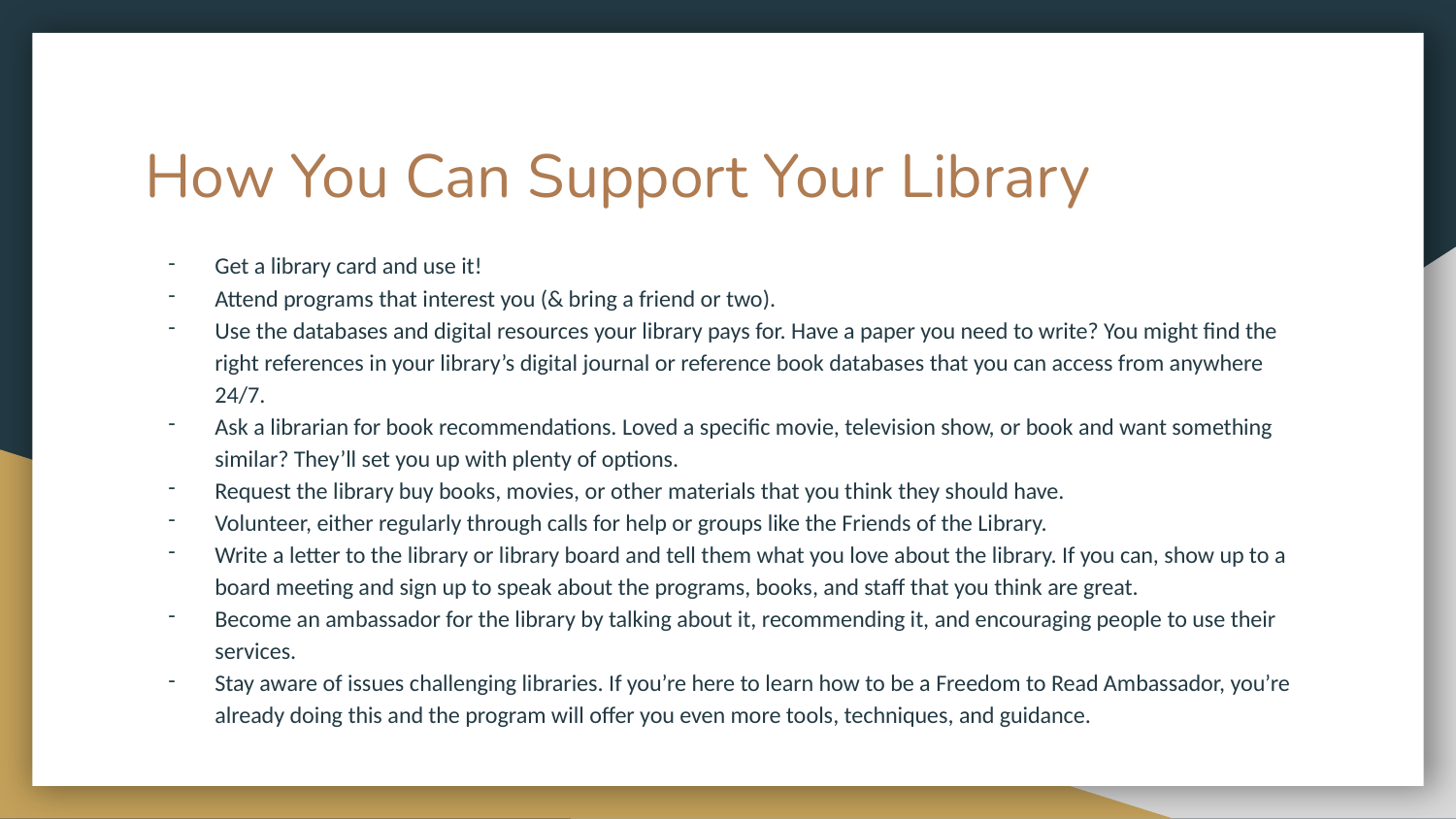

# How You Can Support Your Library
Get a library card and use it!
Attend programs that interest you (& bring a friend or two).
Use the databases and digital resources your library pays for. Have a paper you need to write? You might find the right references in your library’s digital journal or reference book databases that you can access from anywhere 24/7.
Ask a librarian for book recommendations. Loved a specific movie, television show, or book and want something similar? They’ll set you up with plenty of options.
Request the library buy books, movies, or other materials that you think they should have.
Volunteer, either regularly through calls for help or groups like the Friends of the Library.
Write a letter to the library or library board and tell them what you love about the library. If you can, show up to a board meeting and sign up to speak about the programs, books, and staff that you think are great.
Become an ambassador for the library by talking about it, recommending it, and encouraging people to use their services.
Stay aware of issues challenging libraries. If you’re here to learn how to be a Freedom to Read Ambassador, you’re already doing this and the program will offer you even more tools, techniques, and guidance.